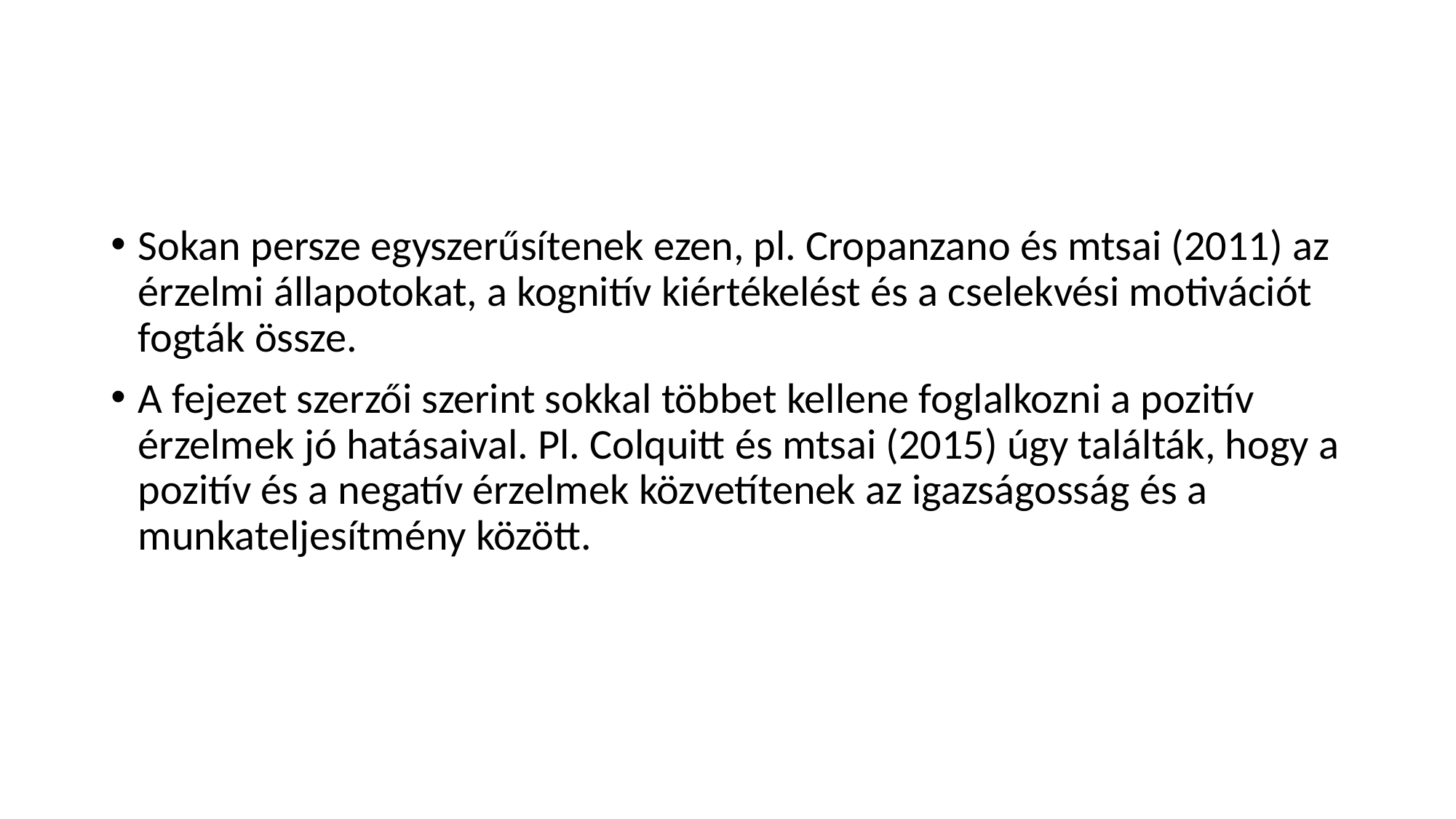

#
Sokan persze egyszerűsítenek ezen, pl. Cropanzano és mtsai (2011) az érzelmi állapotokat, a kognitív kiértékelést és a cselekvési motivációt fogták össze.
A fejezet szerzői szerint sokkal többet kellene foglalkozni a pozitív érzelmek jó hatásaival. Pl. Colquitt és mtsai (2015) úgy találták, hogy a pozitív és a negatív érzelmek közvetítenek az igazságosság és a munkateljesítmény között.